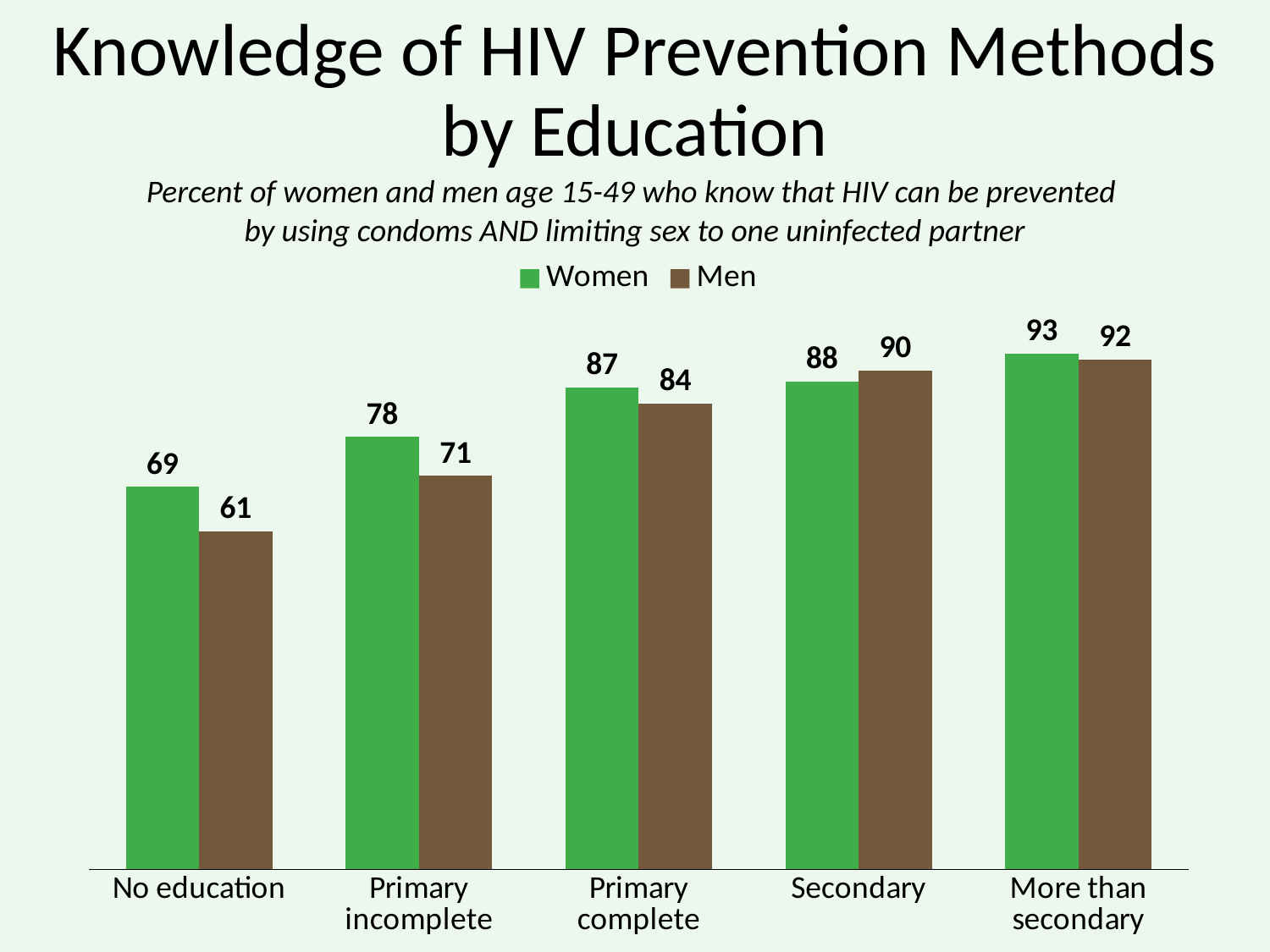

# Knowledge of HIV Prevention Methods by Education
Percent of women and men age 15-49 who know that HIV can be prevented
by using condoms AND limiting sex to one uninfected partner

### Chart

| Category | Women | Men |
|---|---|---|
| No education | 69.0 | 61.0 |
| Primary incomplete | 78.0 | 71.0 |
| Primary complete | 87.0 | 84.0 |
| Secondary | 88.0 | 90.0 |
| More than secondary | 93.0 | 92.0 |